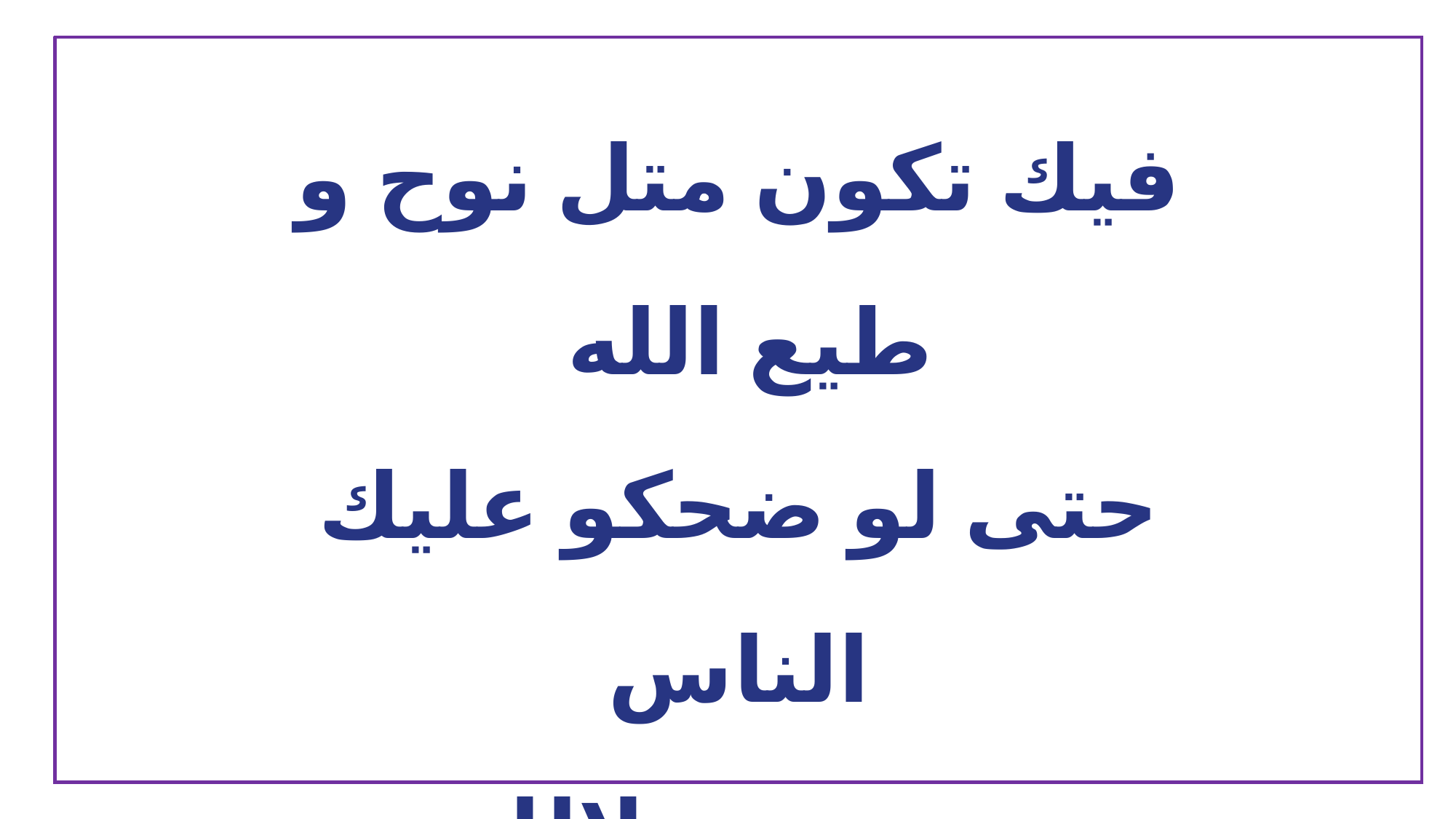

فيك تكون متل نوح و طيع الله
حتى لو ضحكو عليك الناس
هو سمع لالله
بكل الظروف